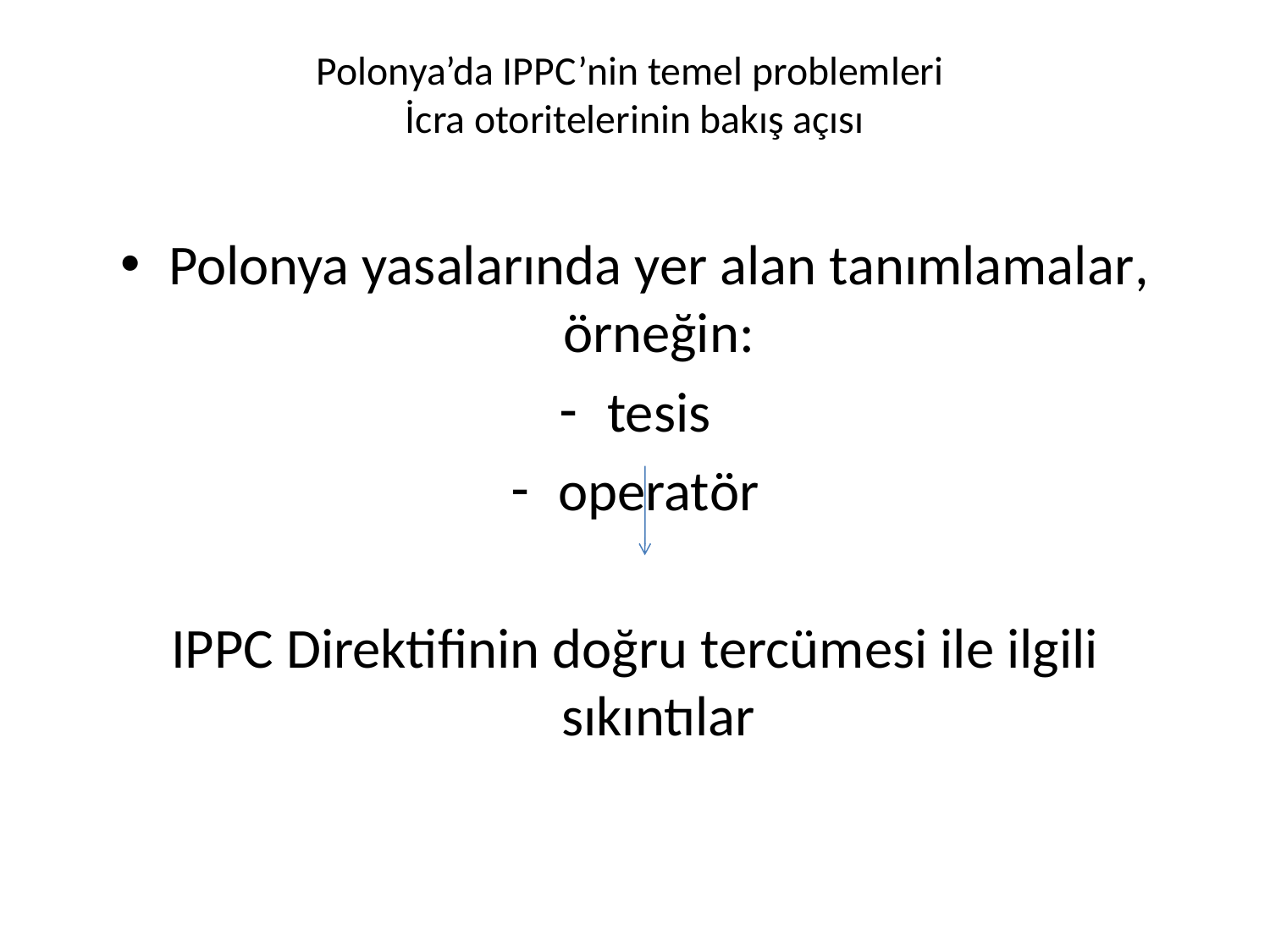

# Polonya’da IPPC’nin temel problemleri İcra otoritelerinin bakış açısı
Polonya yasalarında yer alan tanımlamalar, örneğin:
tesis
operatör

IPPC Direktifinin doğru tercümesi ile ilgili sıkıntılar